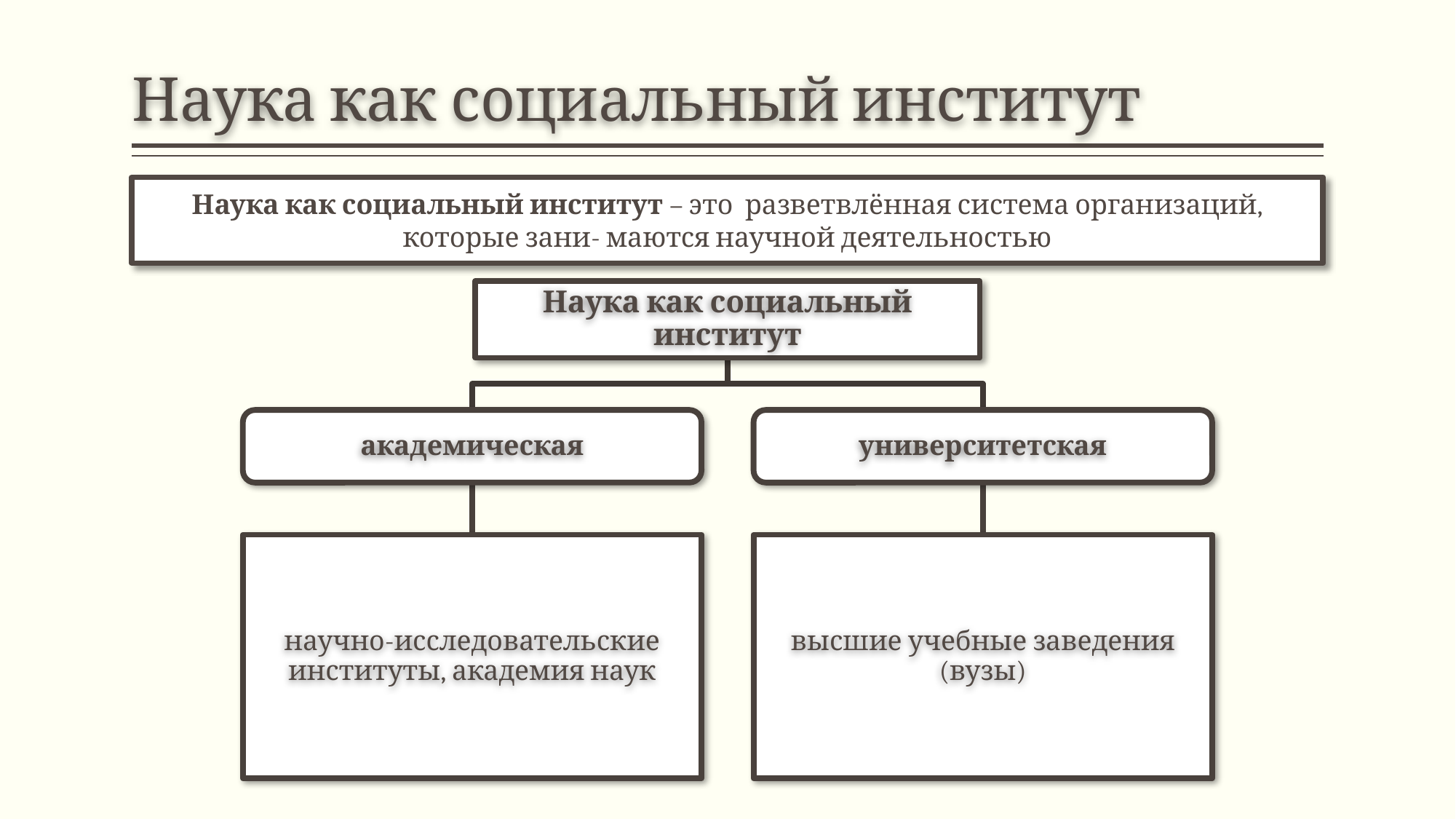

# Наука как социальный институт
Наука как социальный институт – это  разветвлённая система организаций, которые зани- маются научной деятельностью

Наука как социальный институт

академическая
университетская

научно-исследовательские институты, академия наук

высшие учебные заведения (вузы)